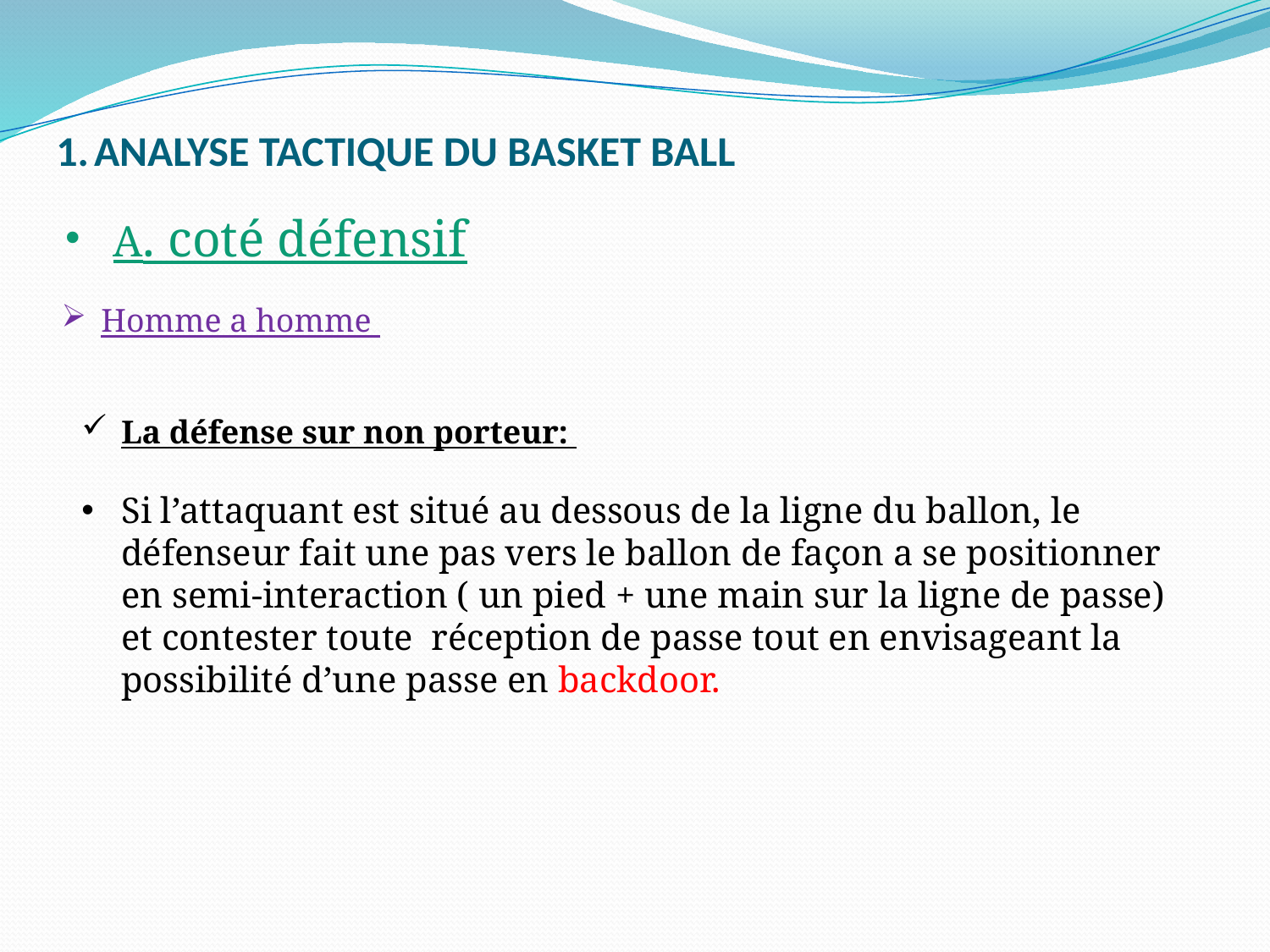

ANALYSE TACTIQUE DU BASKET BALL
A. coté défensif
Homme a homme
La défense sur non porteur:

Si l’attaquant est situé au dessous de la ligne du ballon, le défenseur fait une pas vers le ballon de façon a se positionner en semi-interaction ( un pied + une main sur la ligne de passe) et contester toute  réception de passe tout en envisageant la possibilité d’une passe en backdoor.